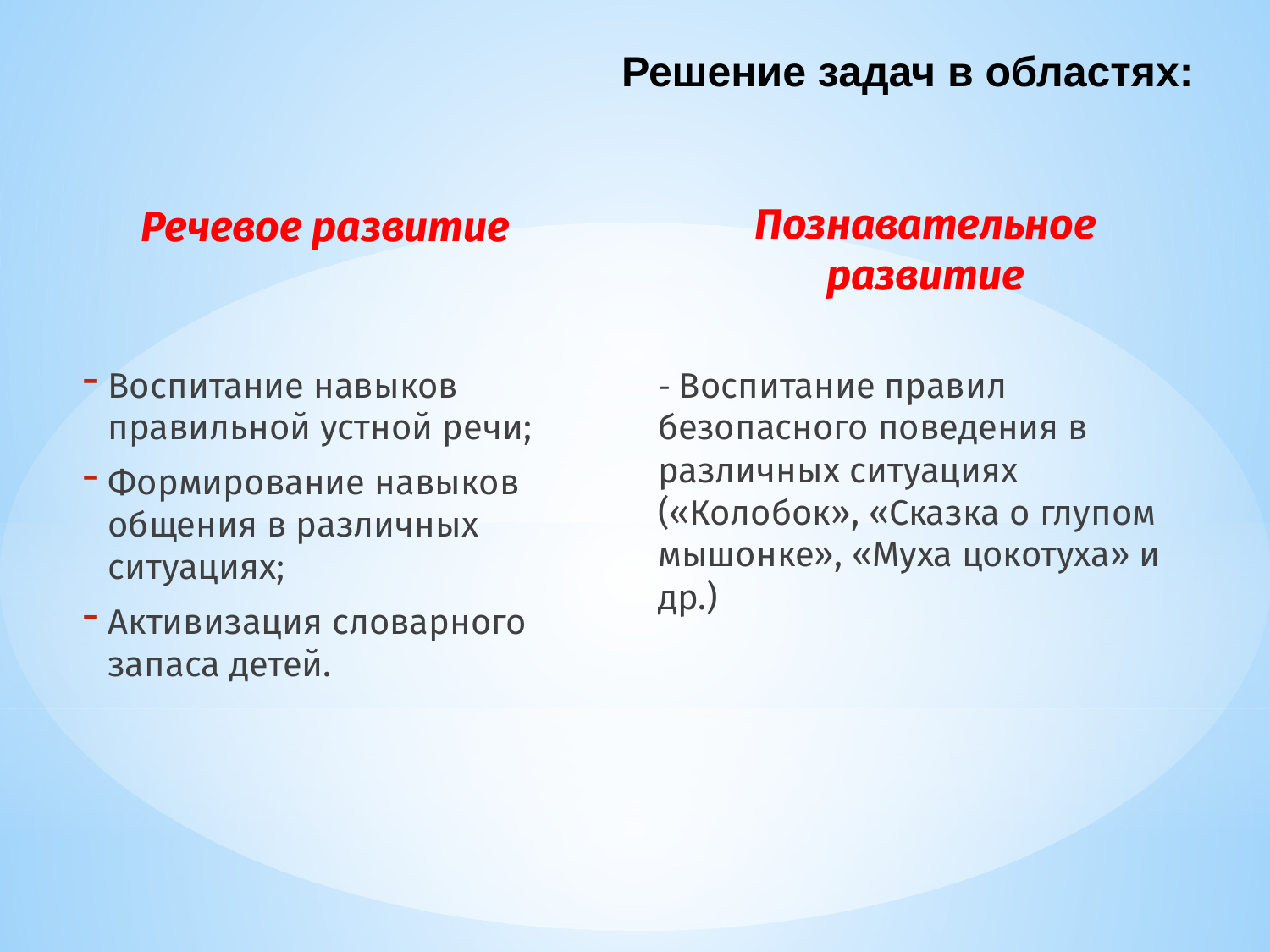

# Решение задач в областях:
Речевое развитие
Познавательное развитие
Воспитание навыков правильной устной речи;
Формирование навыков общения в различных ситуациях;
Активизация словарного запаса детей.
- Воспитание правил безопасного поведения в различных ситуациях («Колобок», «Сказка о глупом мышонке», «Муха цокотуха» и др.)